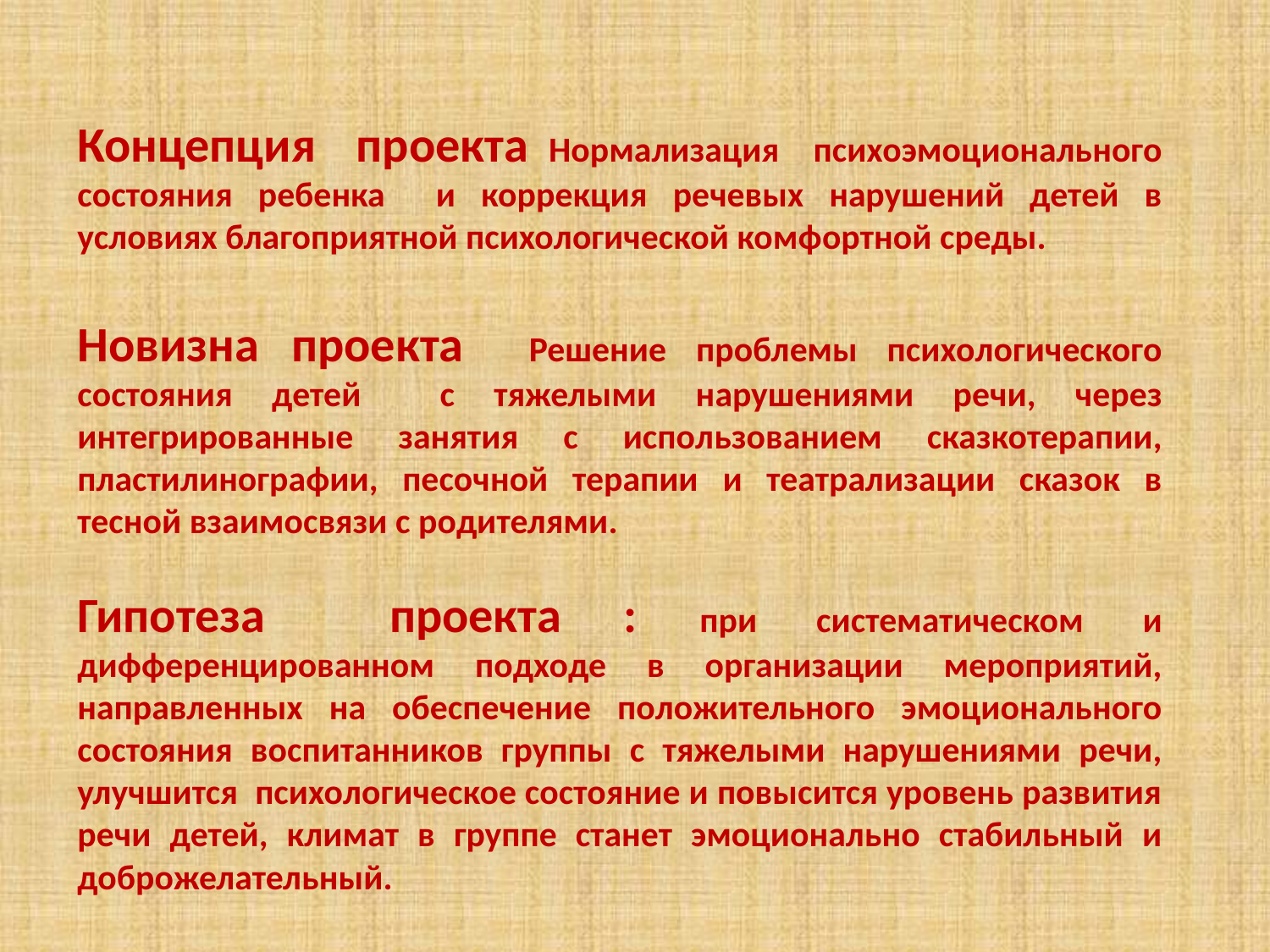

Концепция  проекта Нормализация  психоэмоционального состояния ребенка  и коррекция речевых нарушений детей в условиях благоприятной психологической комфортной среды.
Новизна проекта  Решение проблемы психологического состояния детей  с тяжелыми нарушениями речи, через интегрированные занятия с использованием сказкотерапии, пластилинографии, песочной терапии и театрализации сказок в тесной взаимосвязи с родителями.

Гипотеза  проекта : при систематическом и дифференцированном подходе в организации мероприятий, направленных на обеспечение положительного эмоционального состояния воспитанников группы с тяжелыми нарушениями речи, улучшится  психологическое состояние и повысится уровень развития речи детей, климат в группе станет эмоционально стабильный и доброжелательный.